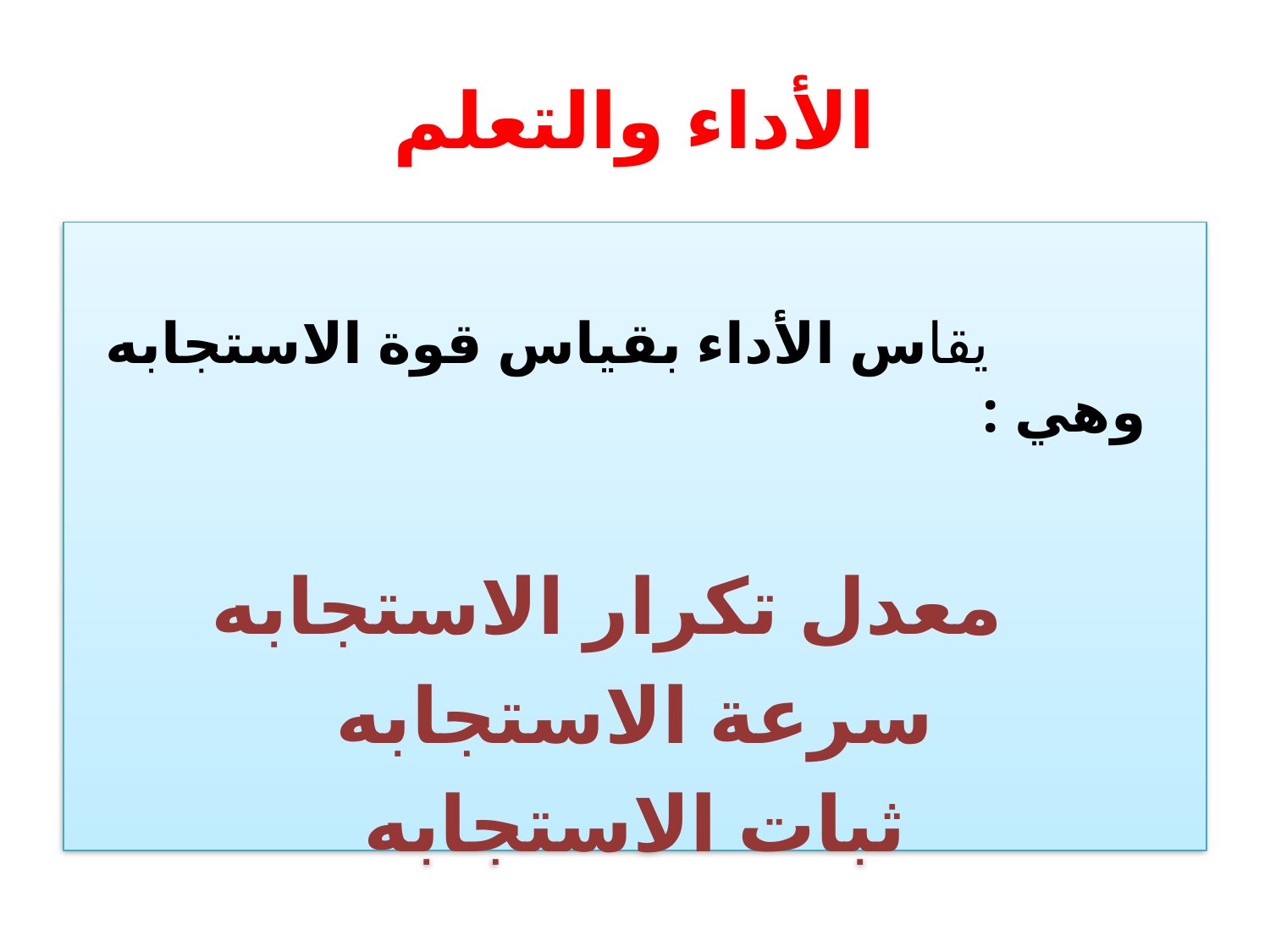

# الأداء والتعلم

              يقاس الأداء بقياس قوة الاستجابه وهي :

   معدل تكرار الاستجابه
سرعة الاستجابه
ثبات الاستجابه